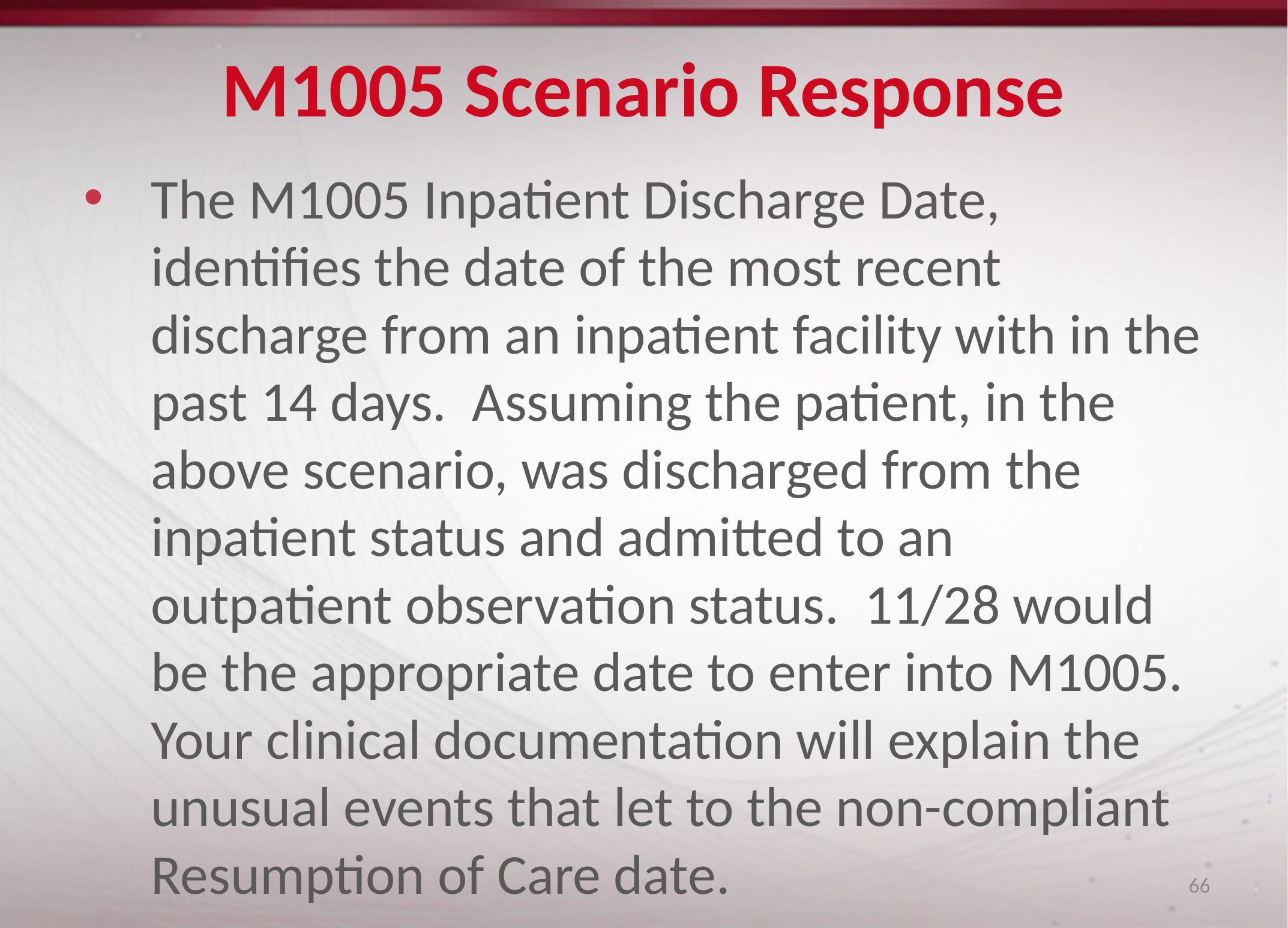

# M1005 Scenario Response
The M1005 Inpatient Discharge Date, identifies the date of the most recent discharge from an inpatient facility with in the past 14 days.  Assuming the patient, in the above scenario, was discharged from the inpatient status and admitted to an outpatient observation status.  11/28 would be the appropriate date to enter into M1005.  Your clinical documentation will explain the unusual events that let to the non-compliant Resumption of Care date.
66